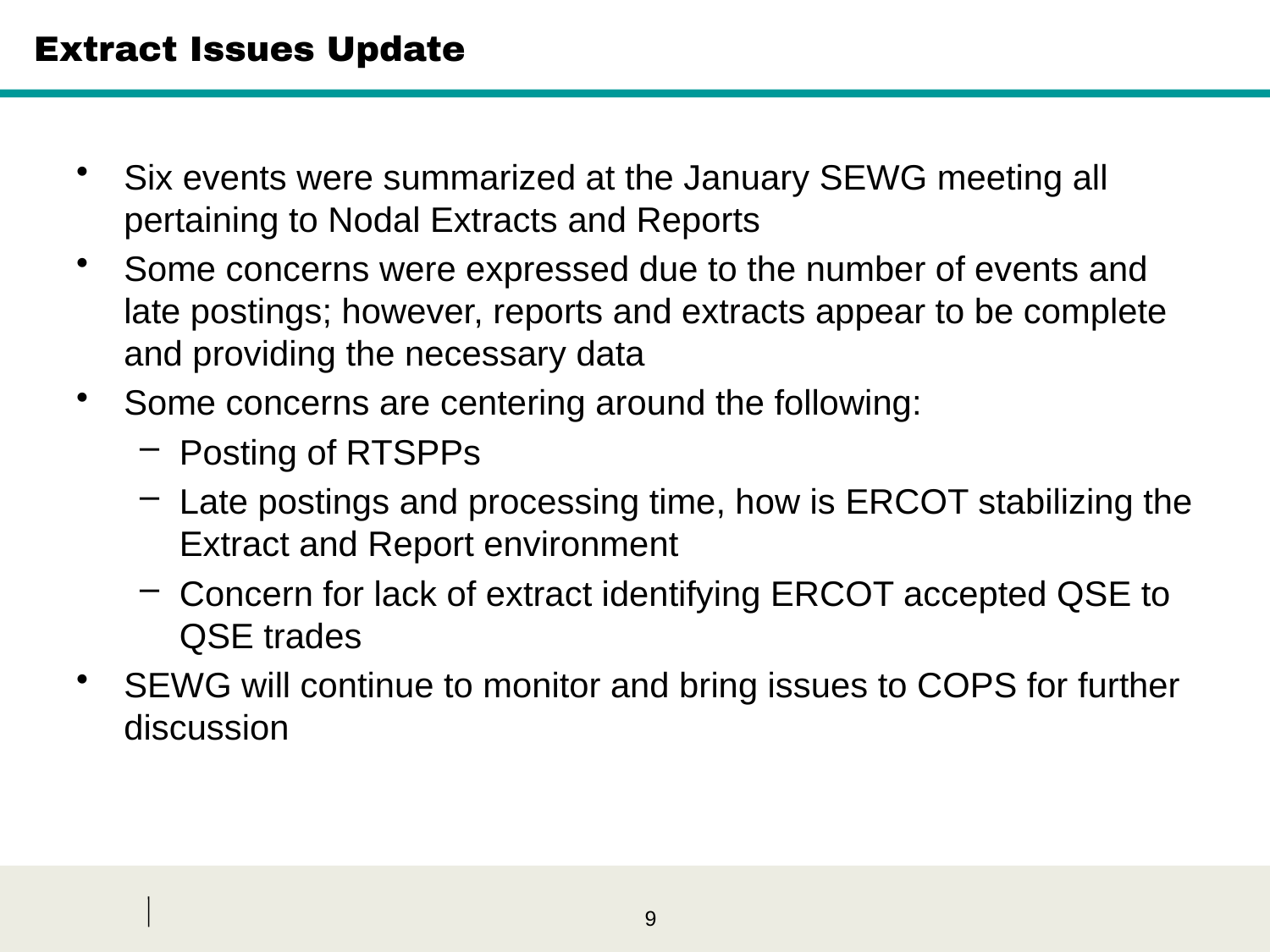

# Extract Issues Update
Six events were summarized at the January SEWG meeting all pertaining to Nodal Extracts and Reports
Some concerns were expressed due to the number of events and late postings; however, reports and extracts appear to be complete and providing the necessary data
Some concerns are centering around the following:
Posting of RTSPPs
Late postings and processing time, how is ERCOT stabilizing the Extract and Report environment
Concern for lack of extract identifying ERCOT accepted QSE to QSE trades
SEWG will continue to monitor and bring issues to COPS for further discussion